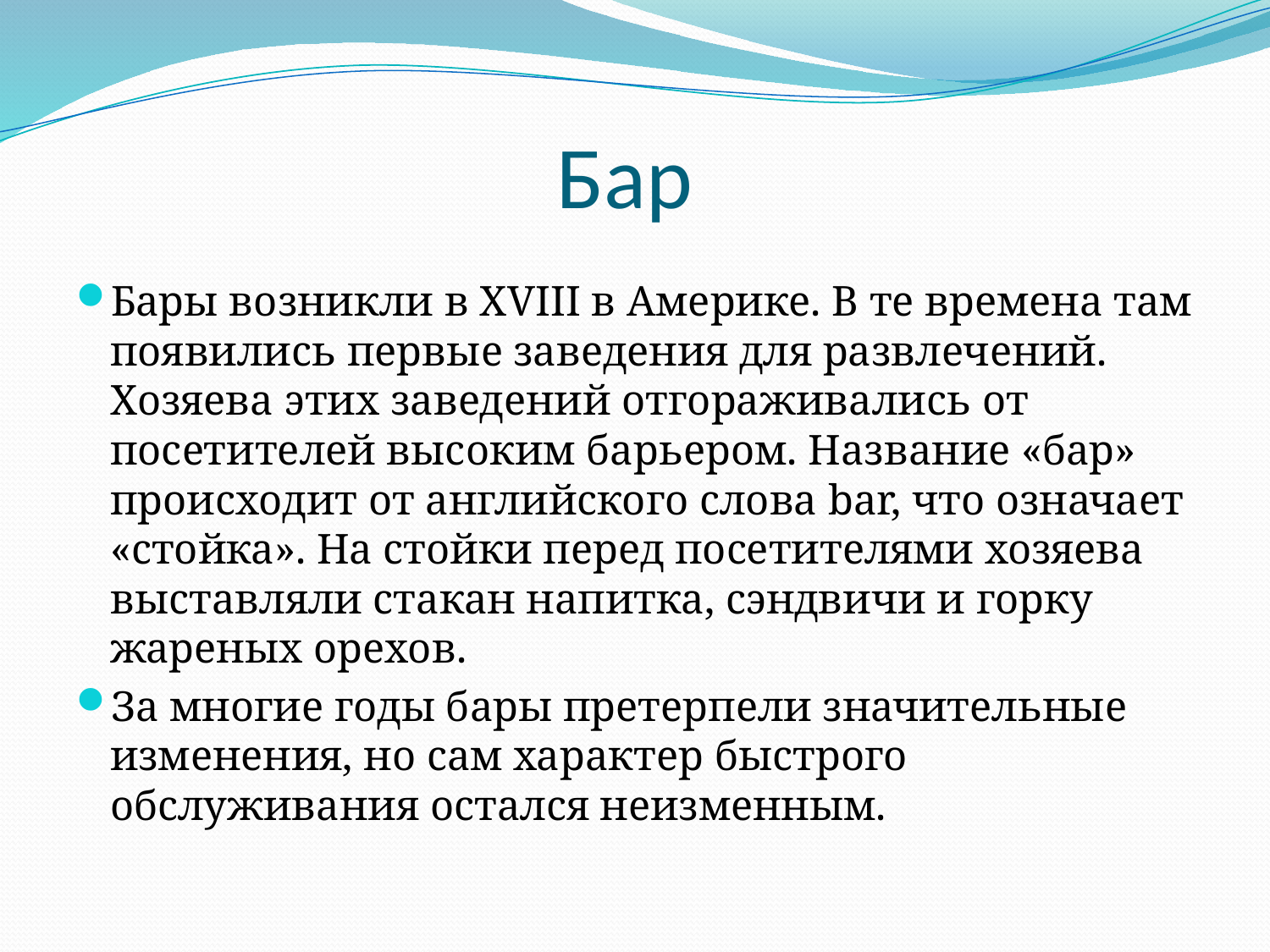

# Бар
Бары возникли в XVIII в Америке. В те времена там появились первые заведения для развлечений. Хозяева этих заведений отгораживались от посетителей высоким барьером. Название «бар» происходит от английского слова bar, что означает «стойка». На стойки перед посетителями хозяева выставляли стакан напитка, сэндвичи и горку жареных орехов.
За многие годы бары претерпели значительные изменения, но сам характер быстрого обслуживания остался неизменным.